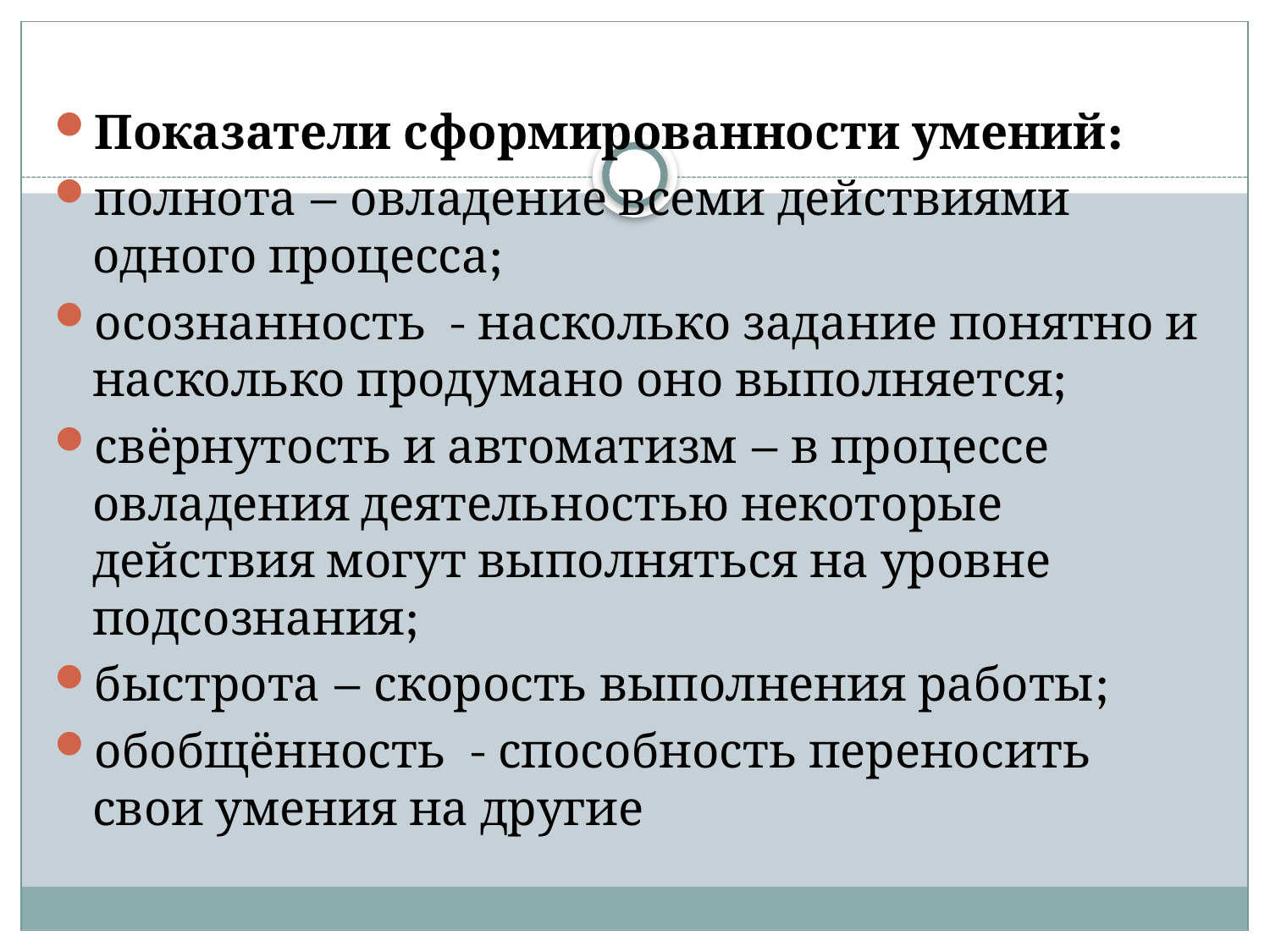

#
Показатели сформированности умений:
полнота – овладение всеми действиями одного процесса;
осознанность  - насколько задание понятно и насколько продумано оно выполняется;
свёрнутость и автоматизм – в процессе овладения деятельностью некоторые действия могут выполняться на уровне подсознания;
быстрота – скорость выполнения работы;
обобщённость  - способность переносить свои умения на другие